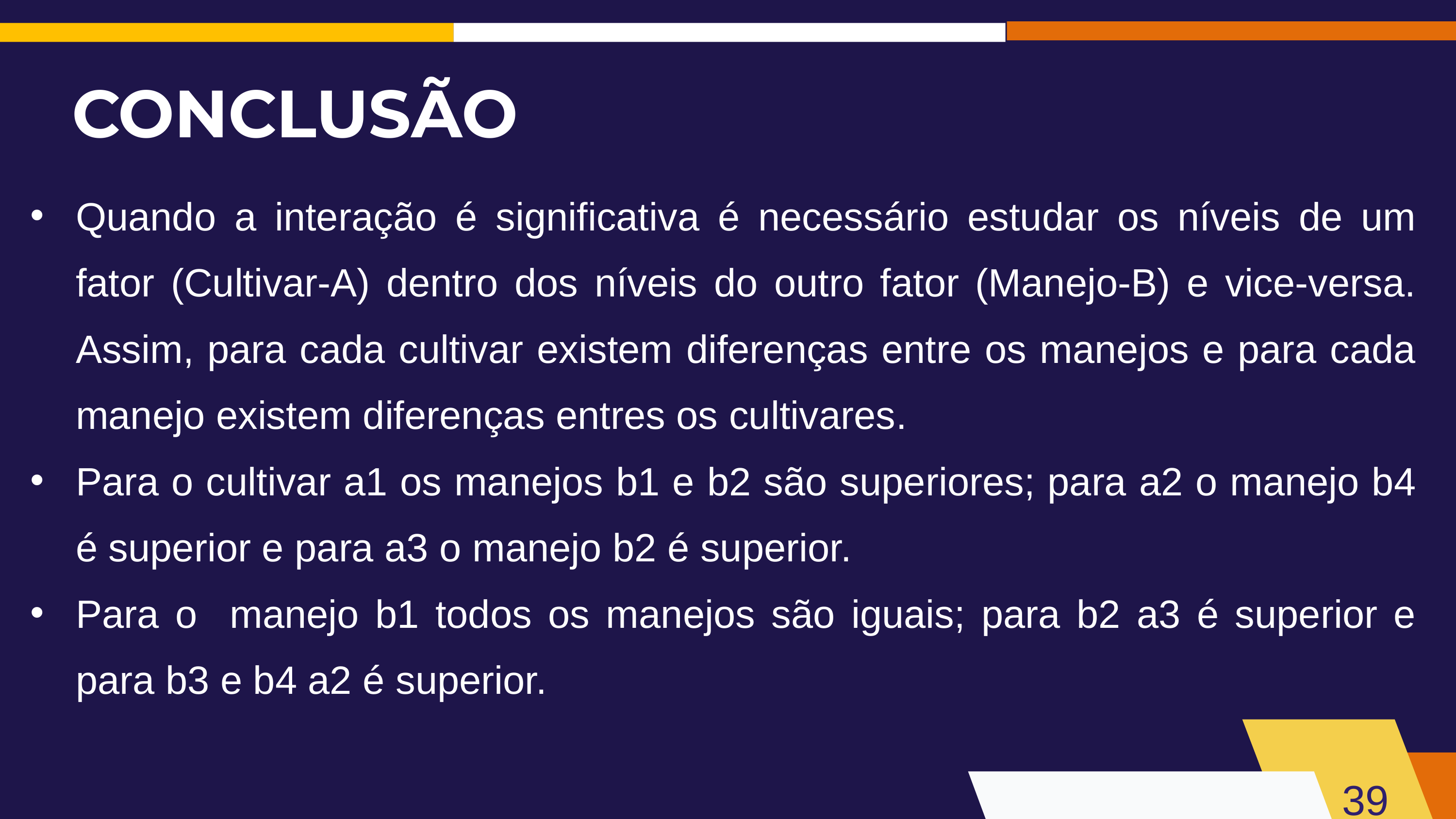

CONCLUSÃO
Quando a interação é significativa é necessário estudar os níveis de um fator (Cultivar-A) dentro dos níveis do outro fator (Manejo-B) e vice-versa. Assim, para cada cultivar existem diferenças entre os manejos e para cada manejo existem diferenças entres os cultivares.
Para o cultivar a1 os manejos b1 e b2 são superiores; para a2 o manejo b4 é superior e para a3 o manejo b2 é superior.
Para o  manejo b1 todos os manejos são iguais; para b2 a3 é superior e para b3 e b4 a2 é superior.

39